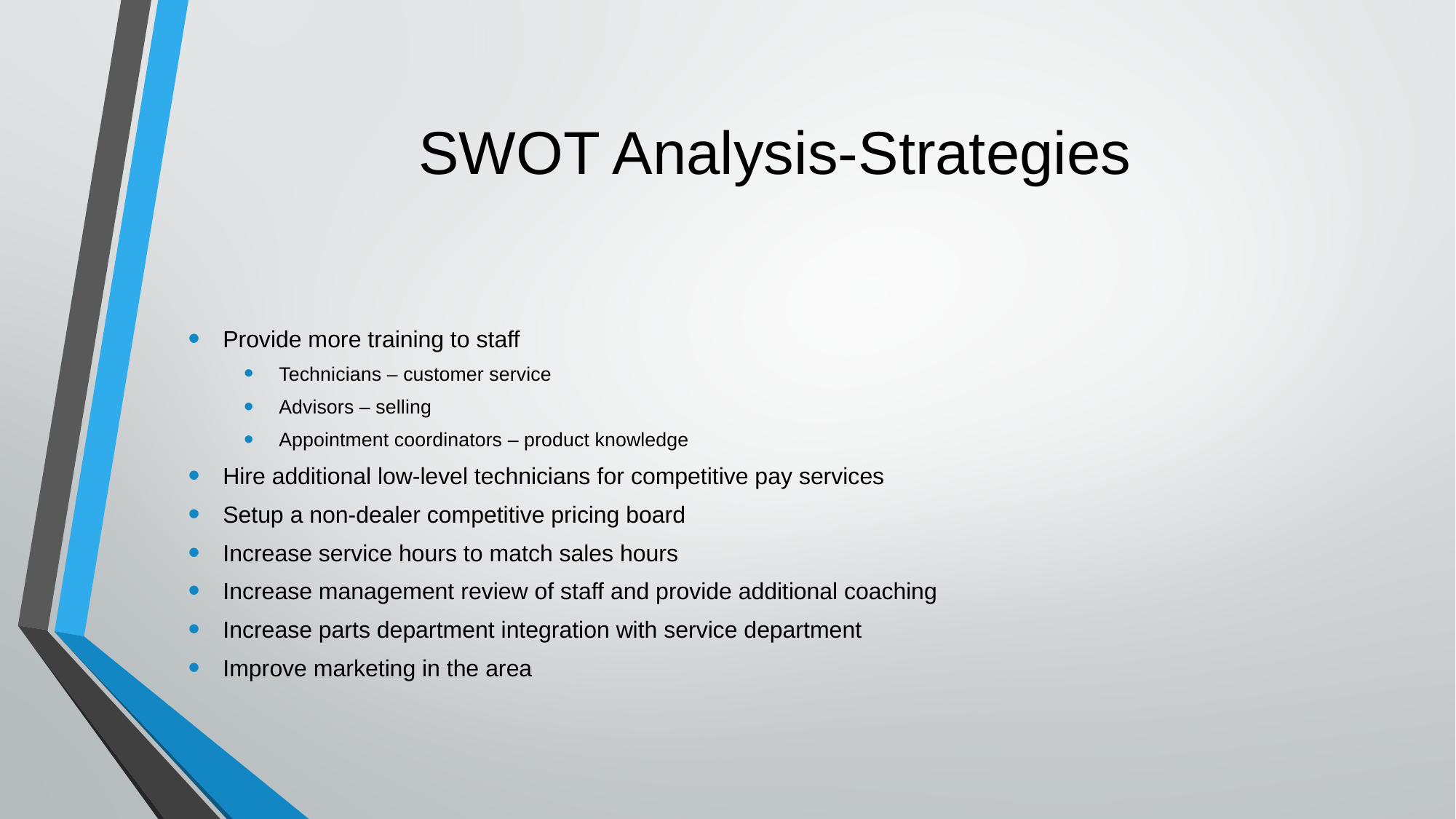

# SWOT Analysis-Strategies
Provide more training to staff
Technicians – customer service
Advisors – selling
Appointment coordinators – product knowledge
Hire additional low-level technicians for competitive pay services
Setup a non-dealer competitive pricing board
Increase service hours to match sales hours
Increase management review of staff and provide additional coaching
Increase parts department integration with service department
Improve marketing in the area